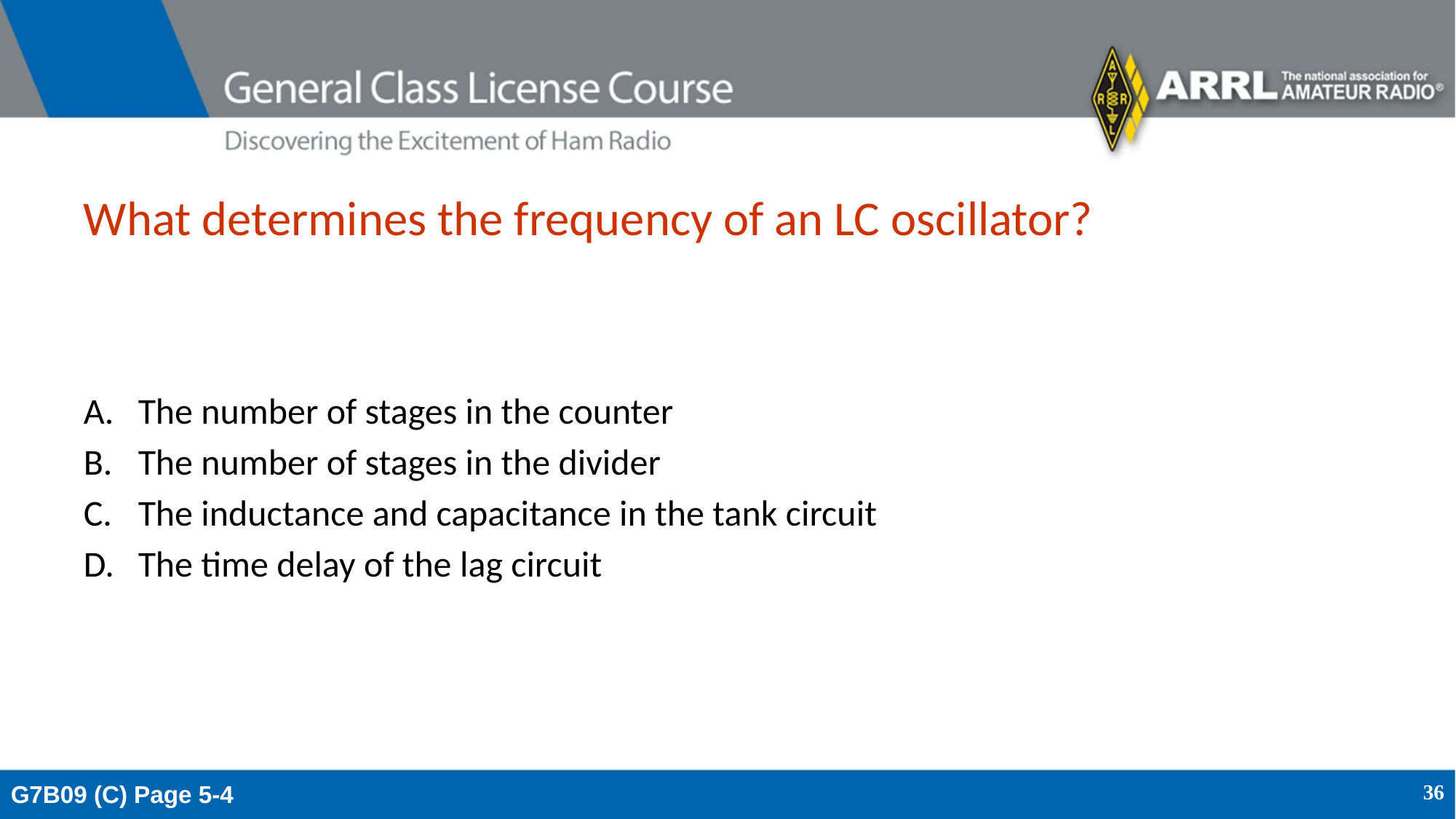

# What determines the frequency of an LC oscillator?
The number of stages in the counter
The number of stages in the divider
The inductance and capacitance in the tank circuit
The time delay of the lag circuit
G7B09 (C) Page 5-4
36